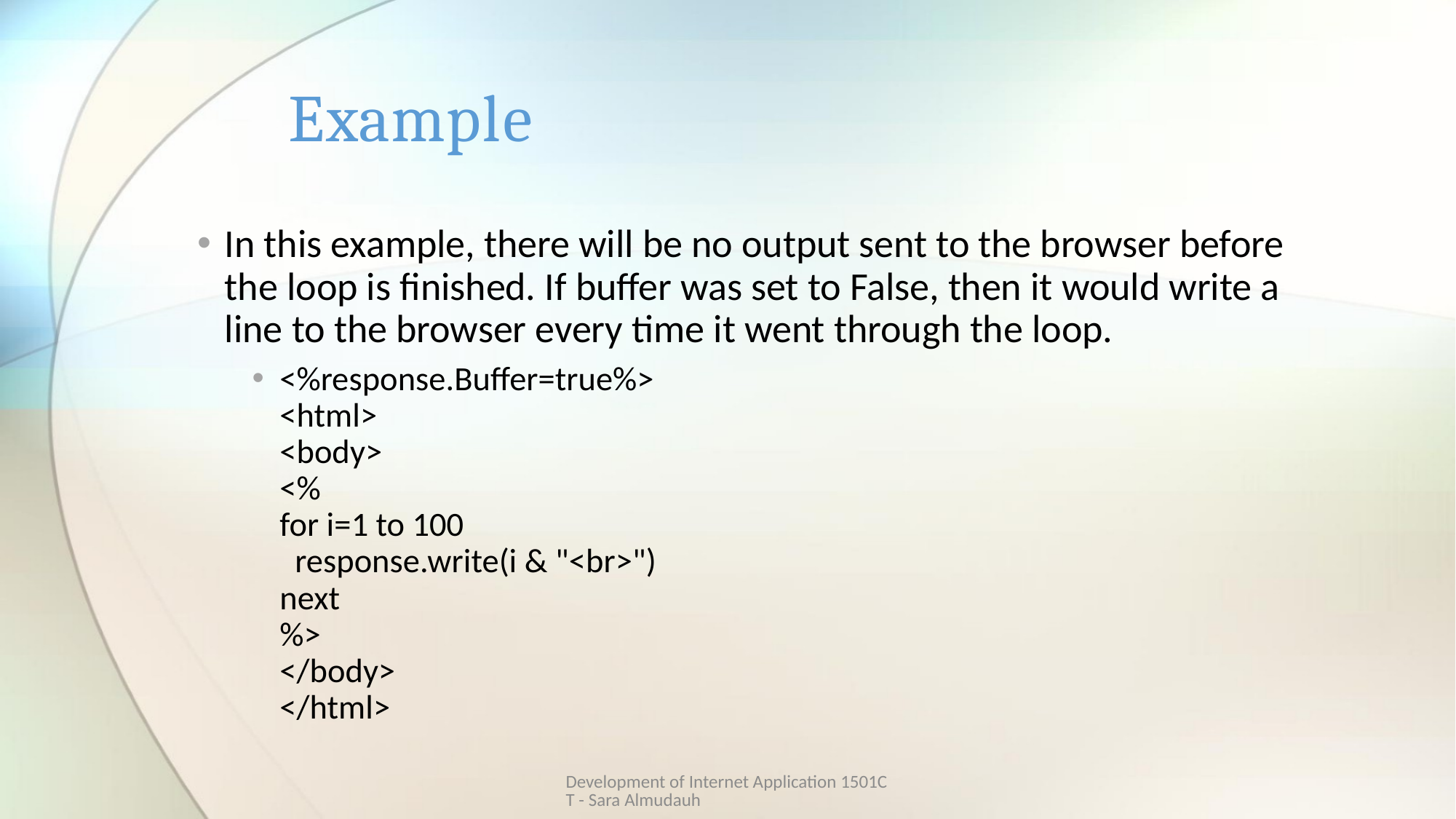

# Example
In this example, there will be no output sent to the browser before the loop is finished. If buffer was set to False, then it would write a line to the browser every time it went through the loop.
<%response.Buffer=true%>
<html>
<body>
<%
for i=1 to 100
  response.write(i & "<br>")
next
%>
</body>
</html>

Development of Internet Application 1501CT - Sara Almudauh